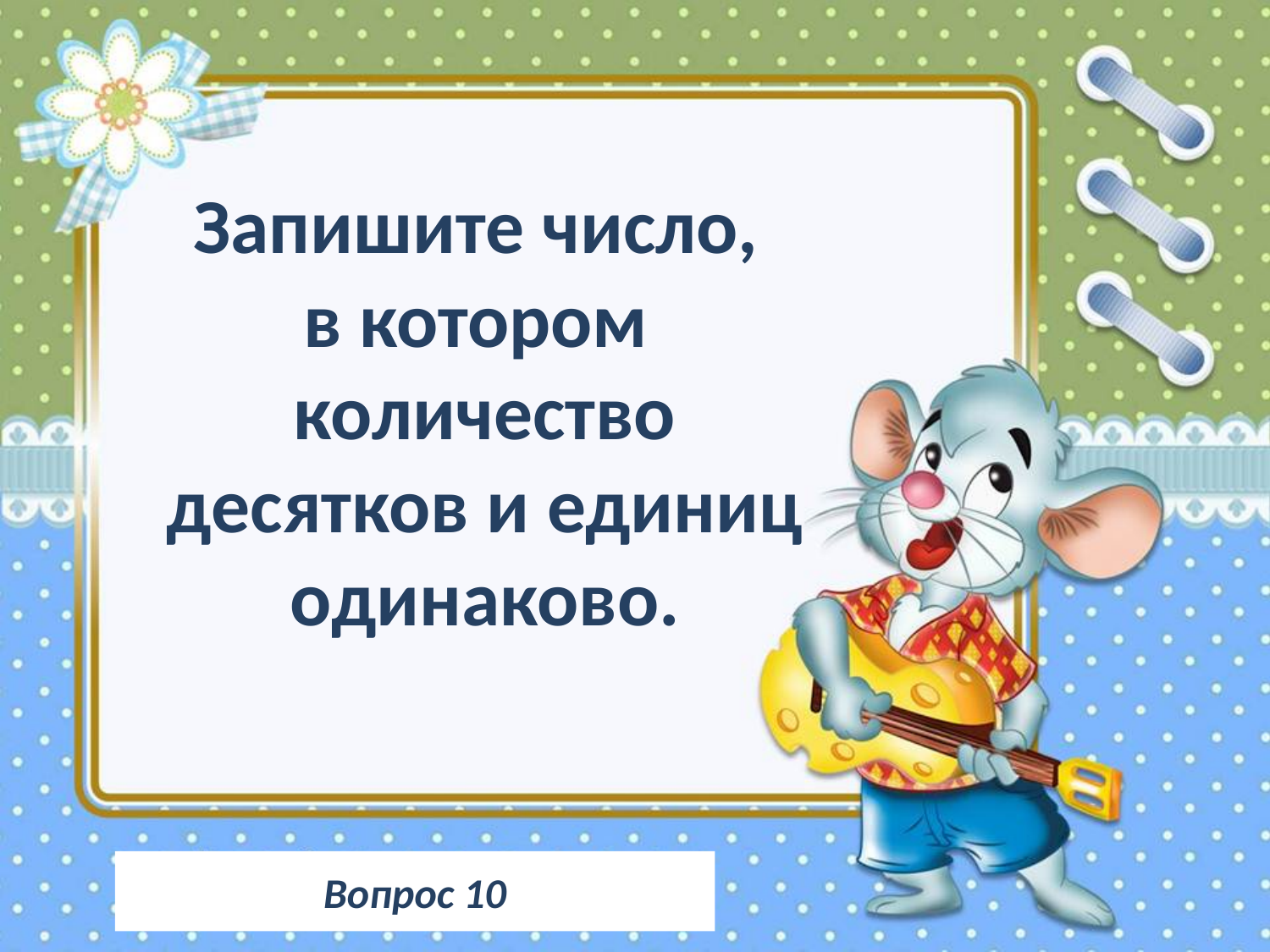

Запишите число,
в котором
количество десятков и единиц одинаково.

Вопрос 10